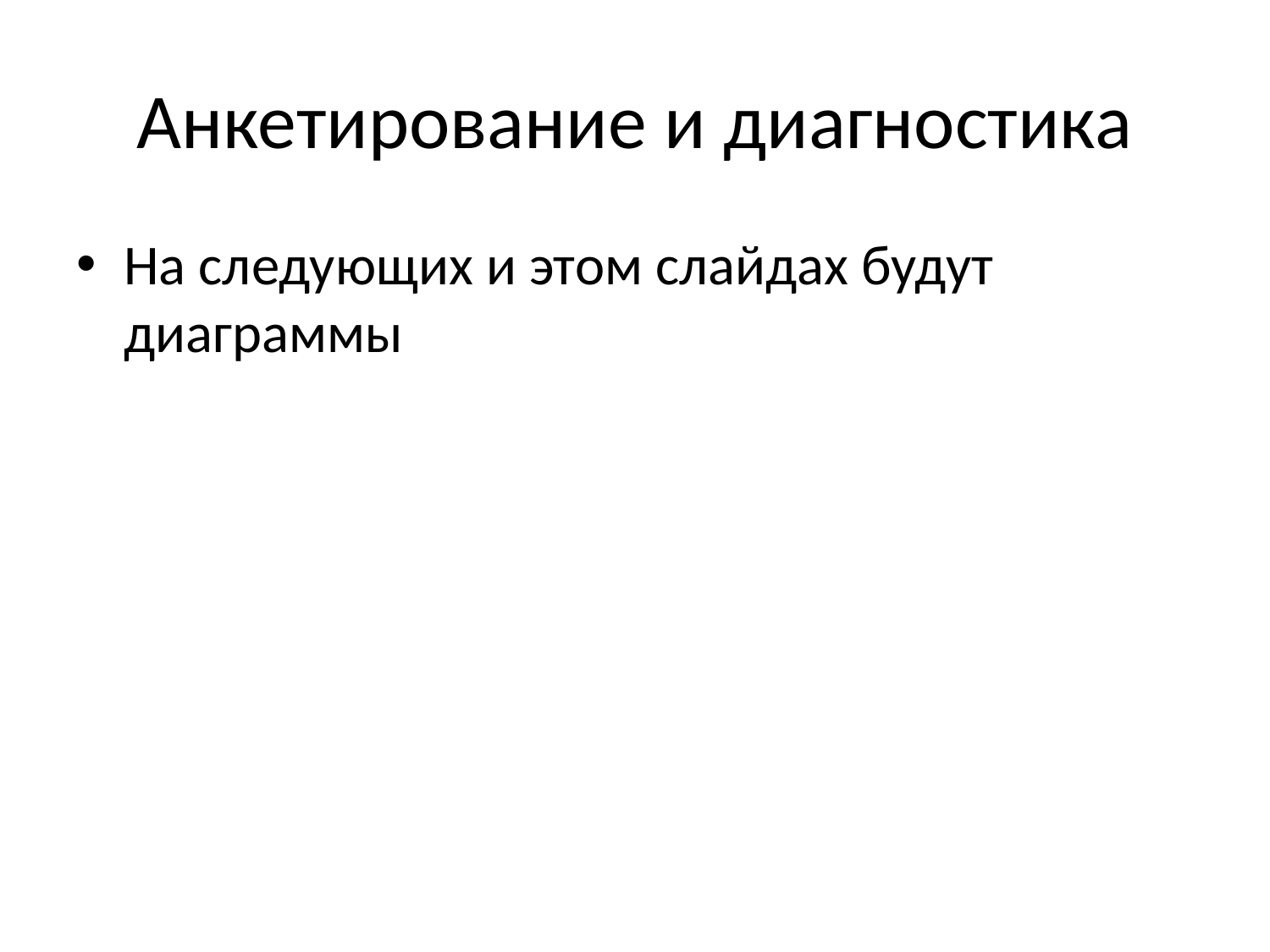

# Анкетирование и диагностика
На следующих и этом слайдах будут диаграммы